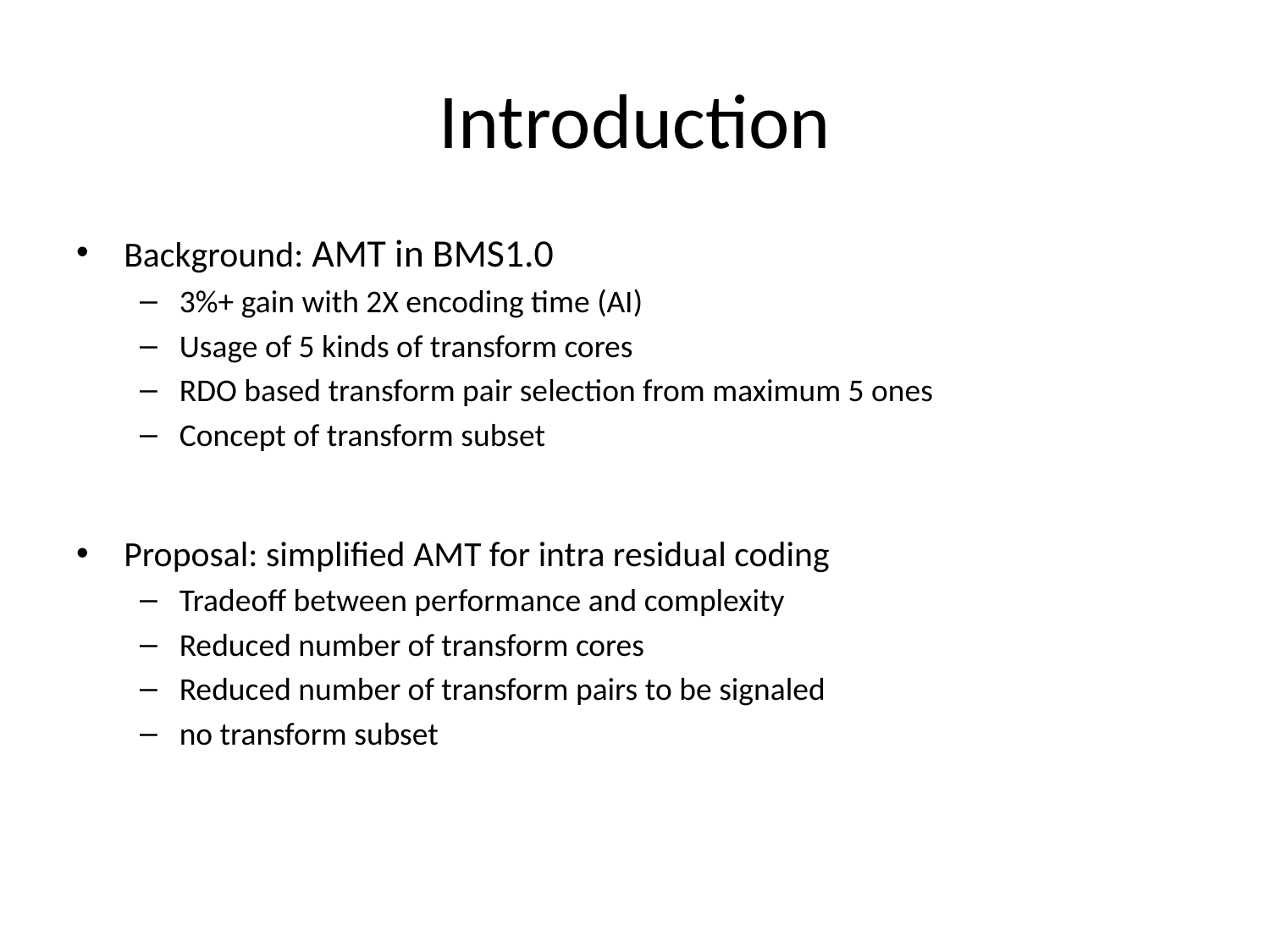

# Introduction
Background: AMT in BMS1.0
3%+ gain with 2X encoding time (AI)
Usage of 5 kinds of transform cores
RDO based transform pair selection from maximum 5 ones
Concept of transform subset

Proposal: simplified AMT for intra residual coding
Tradeoff between performance and complexity
Reduced number of transform cores
Reduced number of transform pairs to be signaled
no transform subset